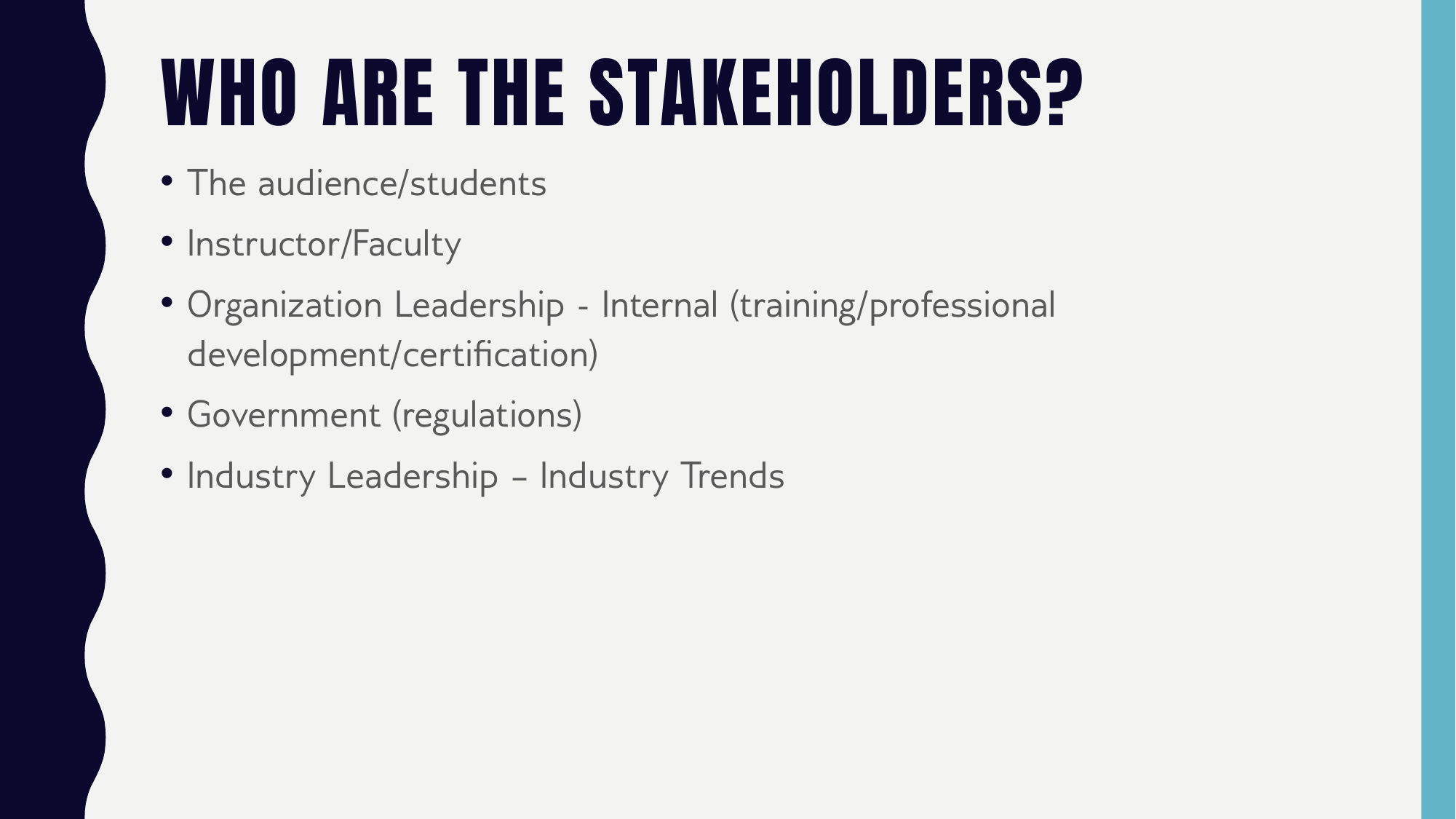

# Who are the stakeholders?
The audience/students
Instructor/Faculty
Organization Leadership - Internal (training/professional development/certification)
Government (regulations)
Industry Leadership – Industry Trends